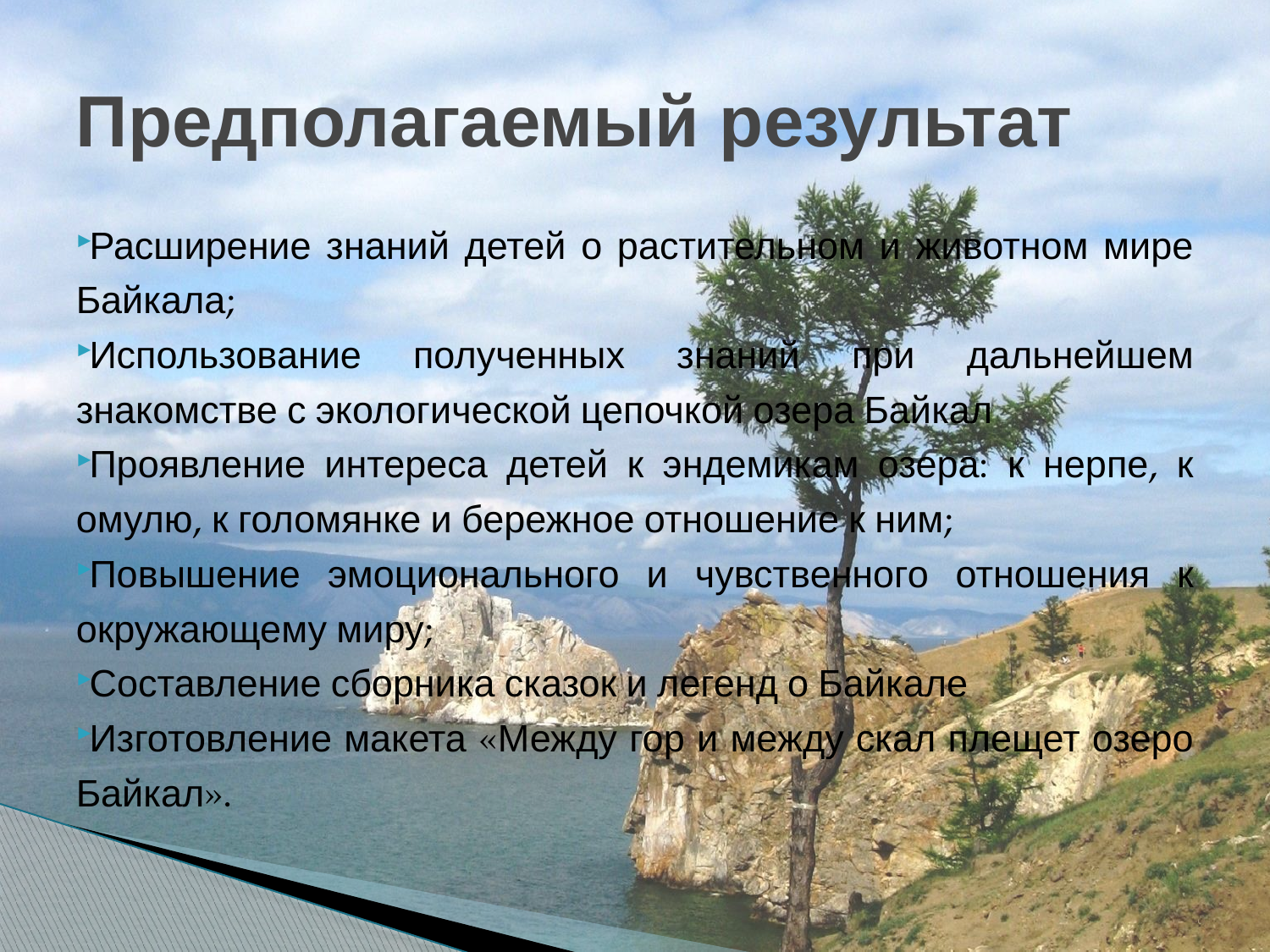

# Предполагаемый результат
Расширение знаний детей о растительном и животном мире Байкала;
Использование полученных знаний при дальнейшем знакомстве с экологической цепочкой озера Байкал
Проявление интереса детей к эндемикам озера: к нерпе, к омулю, к голомянке и бережное отношение к ним;
Повышение эмоционального и чувственного отношения к окружающему миру;
Составление сборника сказок и легенд о Байкале
Изготовление макета «Между гор и между скал плещет озеро Байкал».